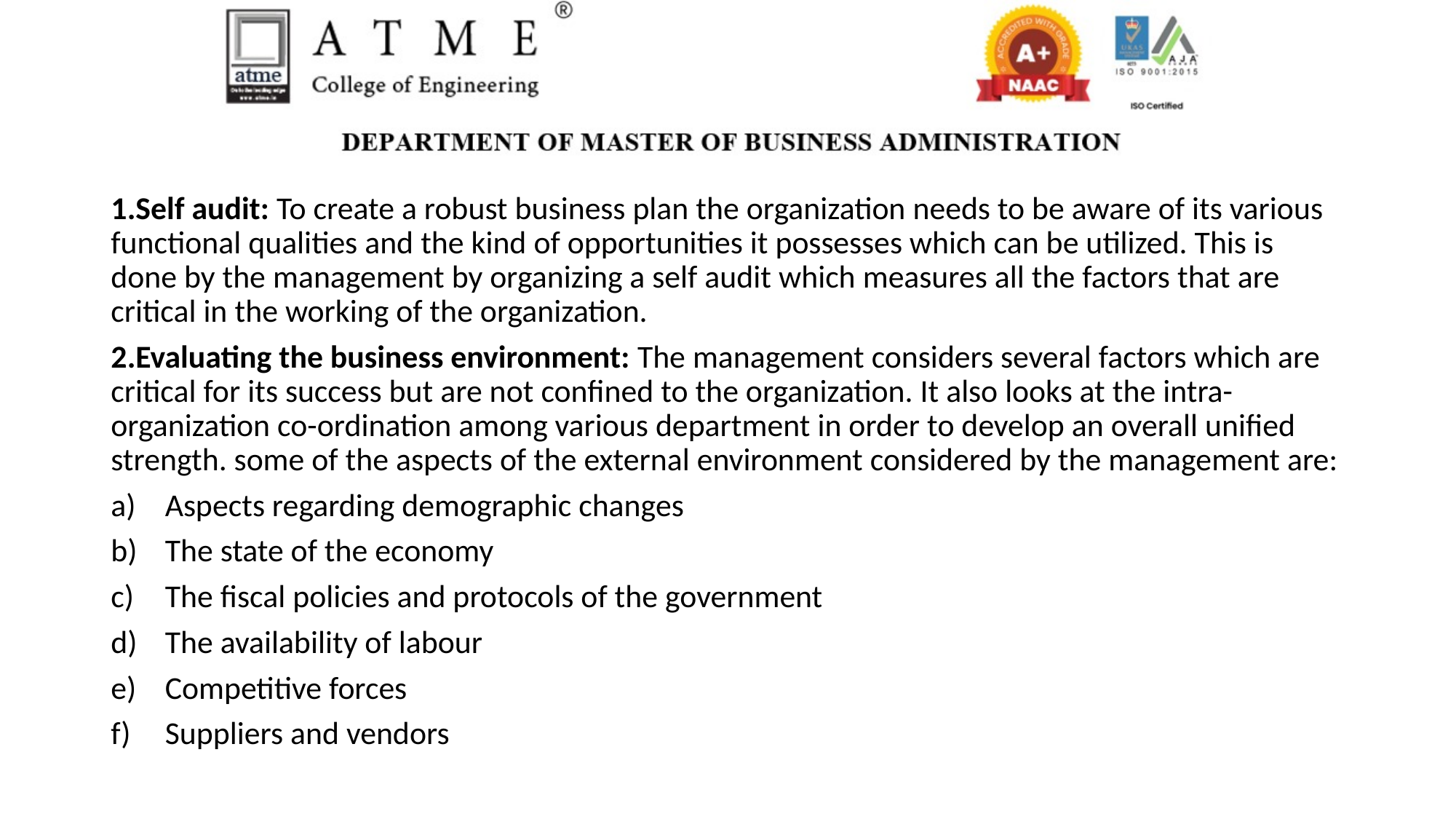

1.Self audit: To create a robust business plan the organization needs to be aware of its various functional qualities and the kind of opportunities it possesses which can be utilized. This is done by the management by organizing a self audit which measures all the factors that are critical in the working of the organization.
2.Evaluating the business environment: The management considers several factors which are critical for its success but are not confined to the organization. It also looks at the intra-organization co-ordination among various department in order to develop an overall unified strength. some of the aspects of the external environment considered by the management are:
Aspects regarding demographic changes
The state of the economy
The fiscal policies and protocols of the government
The availability of labour
Competitive forces
Suppliers and vendors